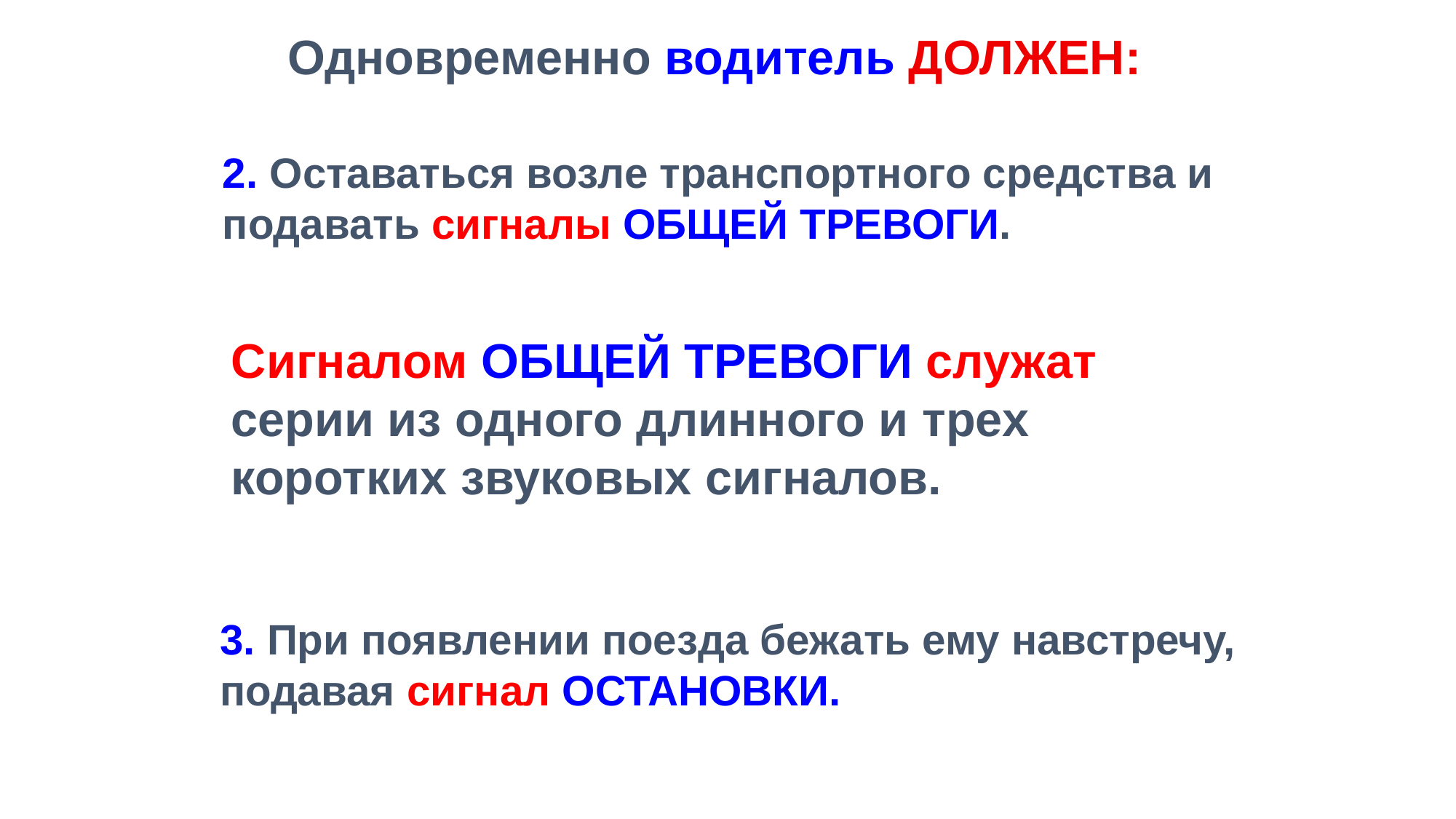

Одновременно водитель ДОЛЖЕН:
2. Оставаться возле транспортного средства и подавать сигналы ОБЩЕЙ ТРЕВОГИ.
Сигналом ОБЩЕЙ ТРЕВОГИ служат серии из одного длинного и трех коротких звуковых сигналов.
3. При появлении поезда бежать ему навстречу, подавая сигнал ОСТАНОВКИ.